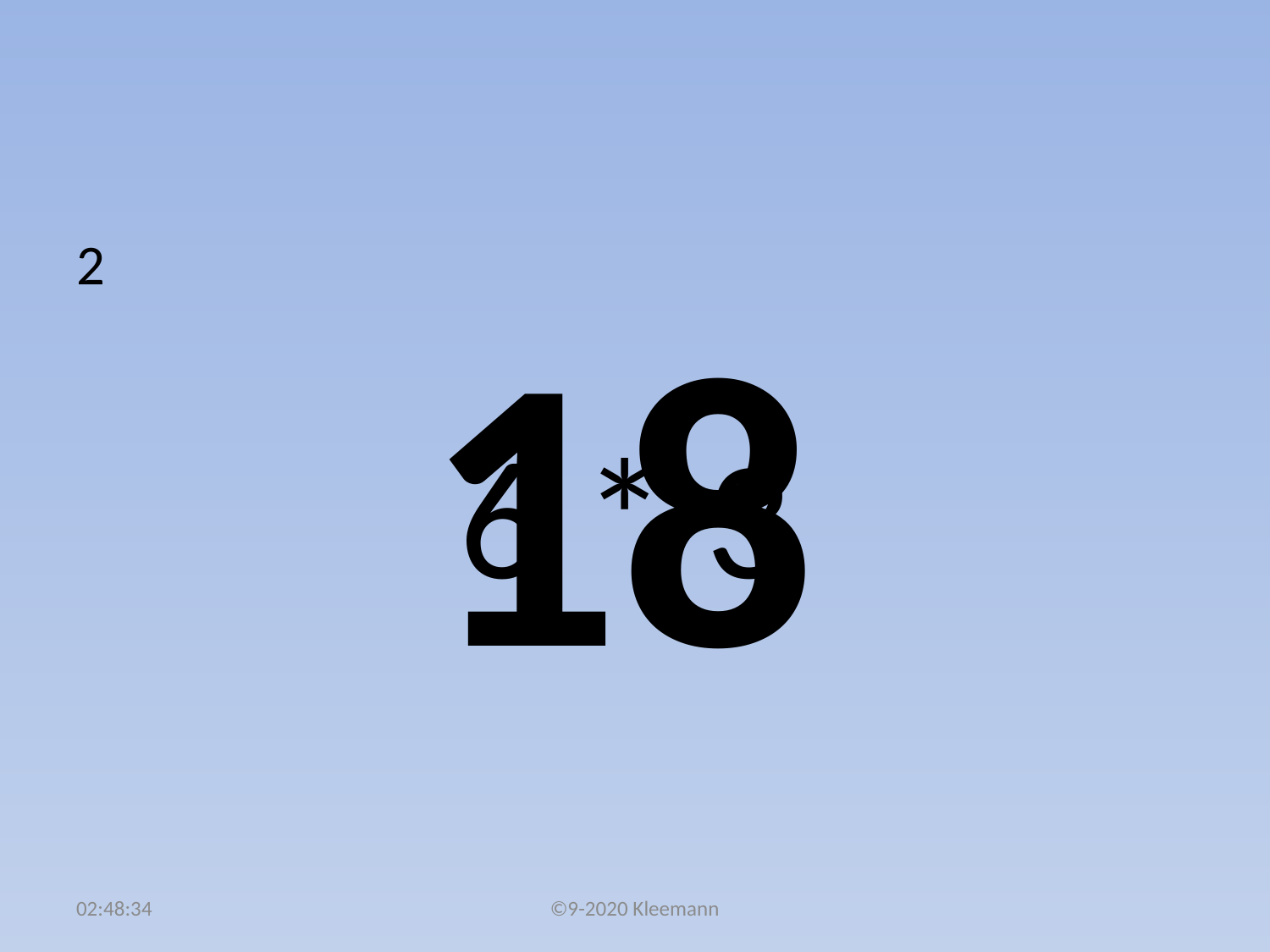

#
2

          6 * 3
18
02:48:34
©9-2020 Kleemann